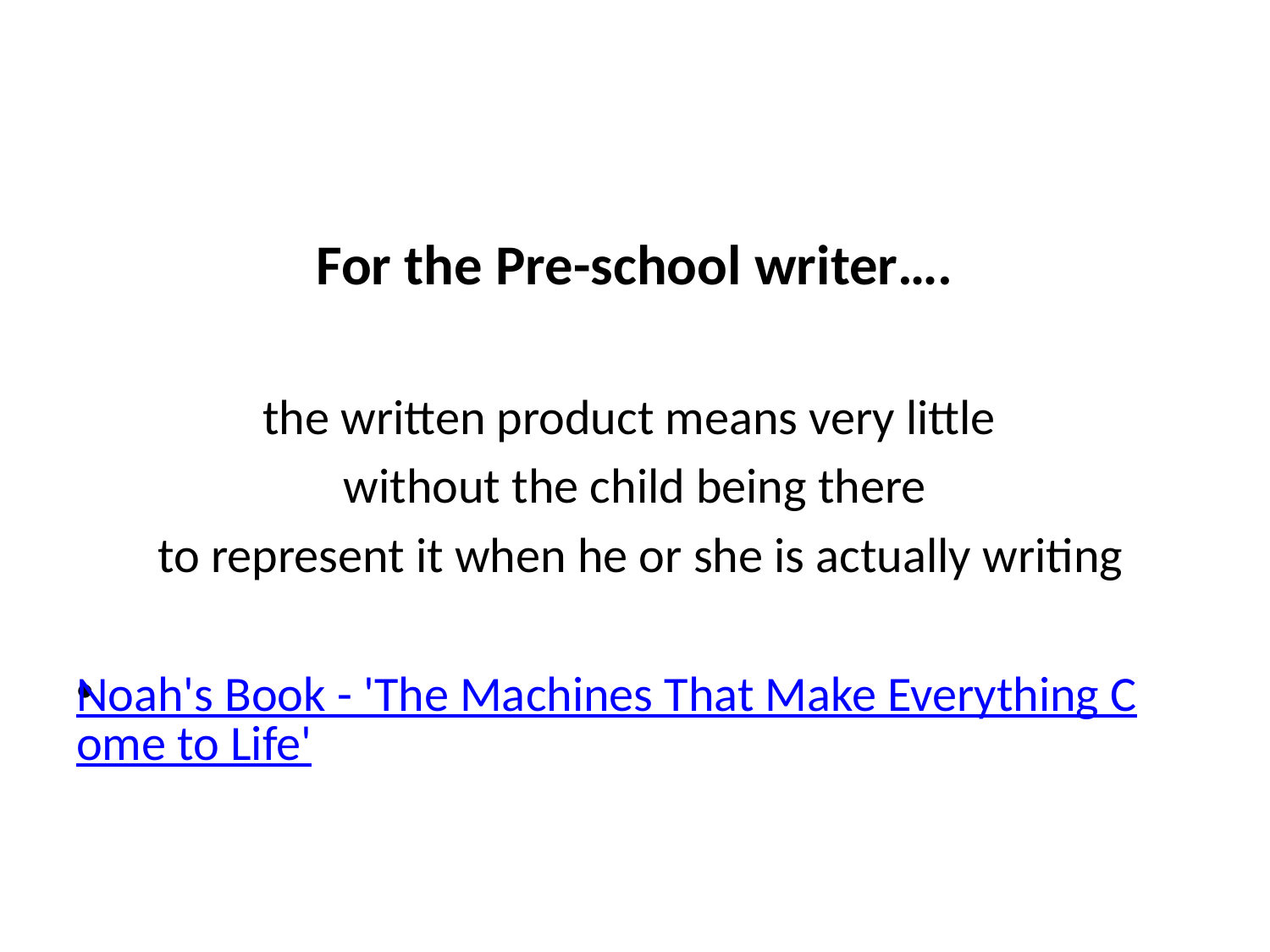

For the Pre-school writer….

the written product means very little
without the child being there
 to represent it when he or she is actually writing

Noah's Book - 'The Machines That Make Everything Come to Life'